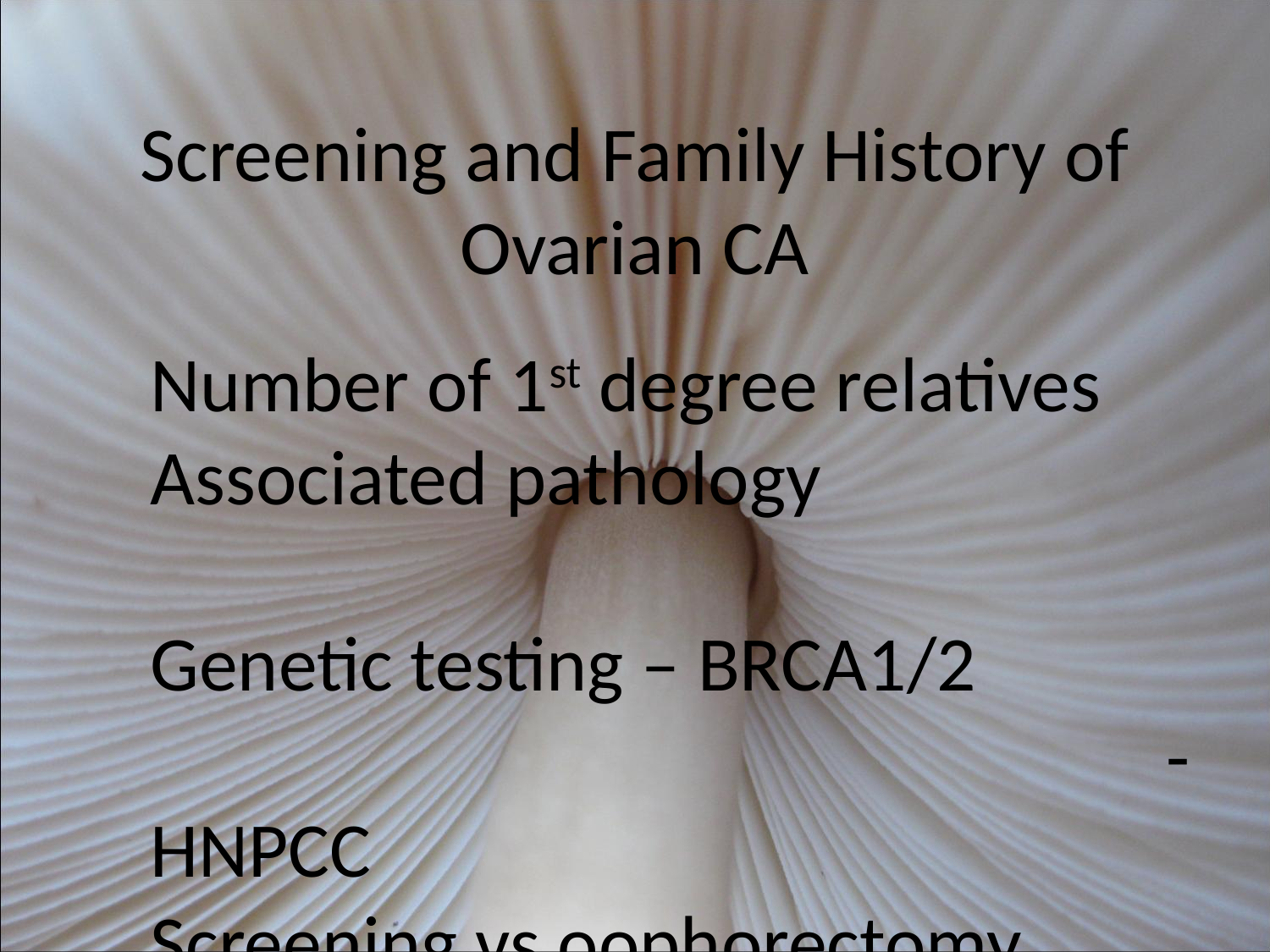

# Screening and Family History of Ovarian CA
Number of 1st degree relatives
Associated pathology

Genetic testing – BRCA1/2
								- HNPCC
Screening vs oophorectomy